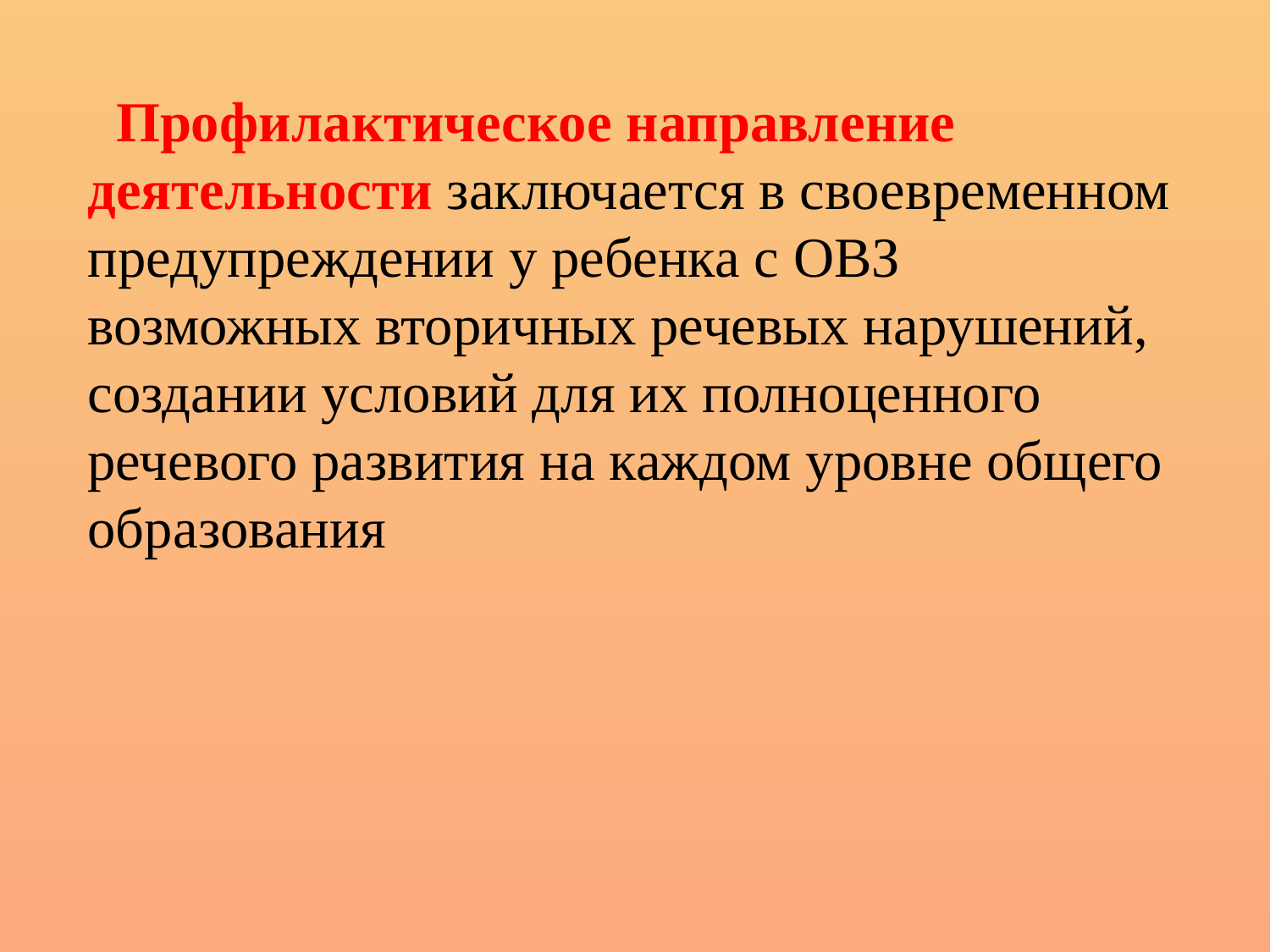

Профилактическое направление деятельности заключается в своевременном предупреждении у ребенка с ОВЗ возможных вторичных речевых нарушений, создании условий для их полноценного речевого развития на каждом уровне общего образования
#